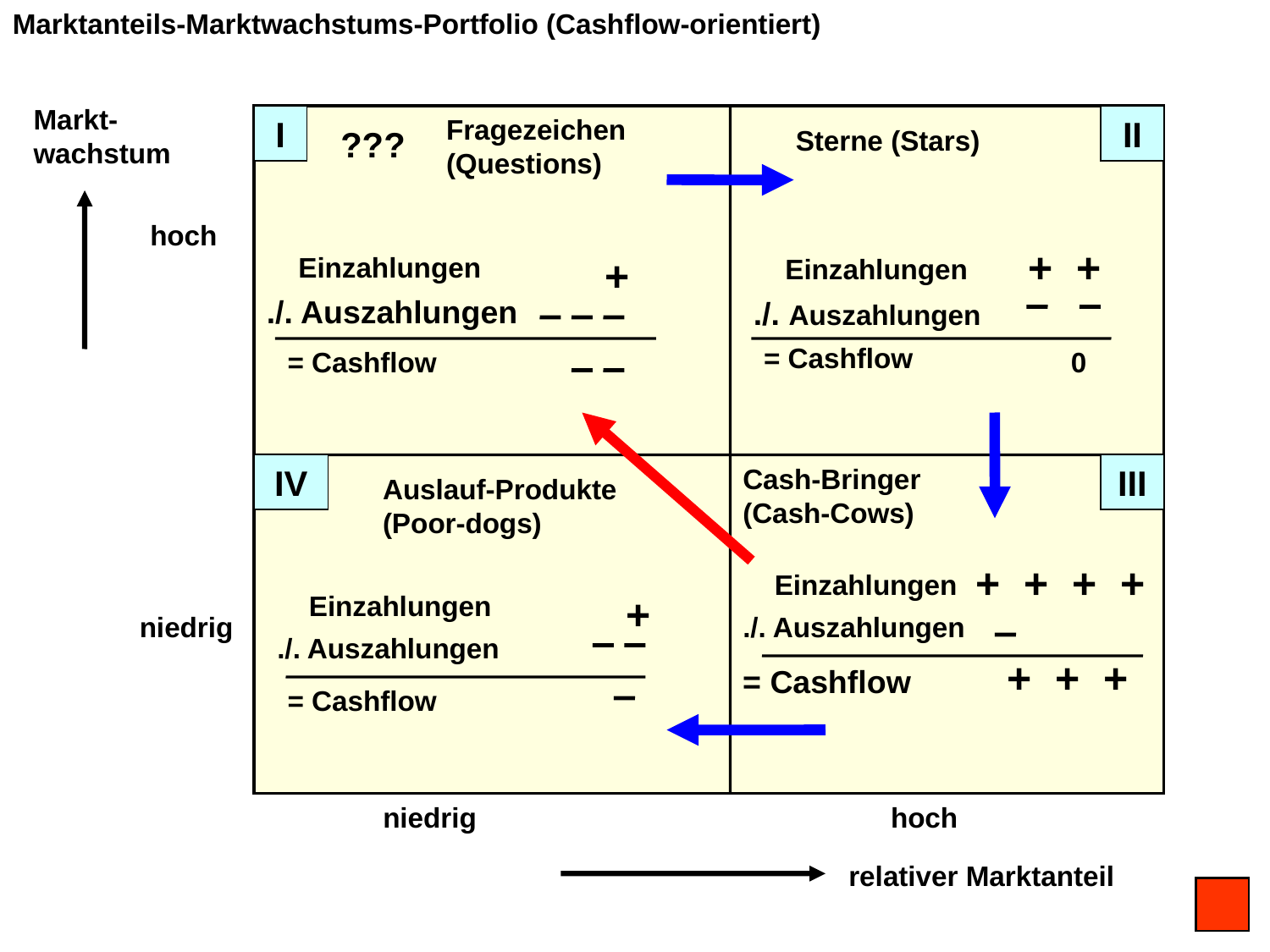

Marktanteils-Marktwachstums-Portfolio (Cashflow-orientiert)
Markt-wachstum

I
Fragezeichen (Questions)

II
???
Sterne (Stars)

hoch
+  +
Einzahlungen
+
Einzahlungen
./. Auszahlungen
./. Auszahlungen

= Cashflow
= Cashflow

0

IV
Cash-Bringer (Cash-Cows)
III
Auslauf-Produkte (Poor-dogs)
+  +  +  +
Einzahlungen
Einzahlungen
+
niedrig
./. Auszahlungen
./. Auszahlungen

+  +  +
= Cashflow

= Cashflow

niedrig
hoch
relativer Marktanteil